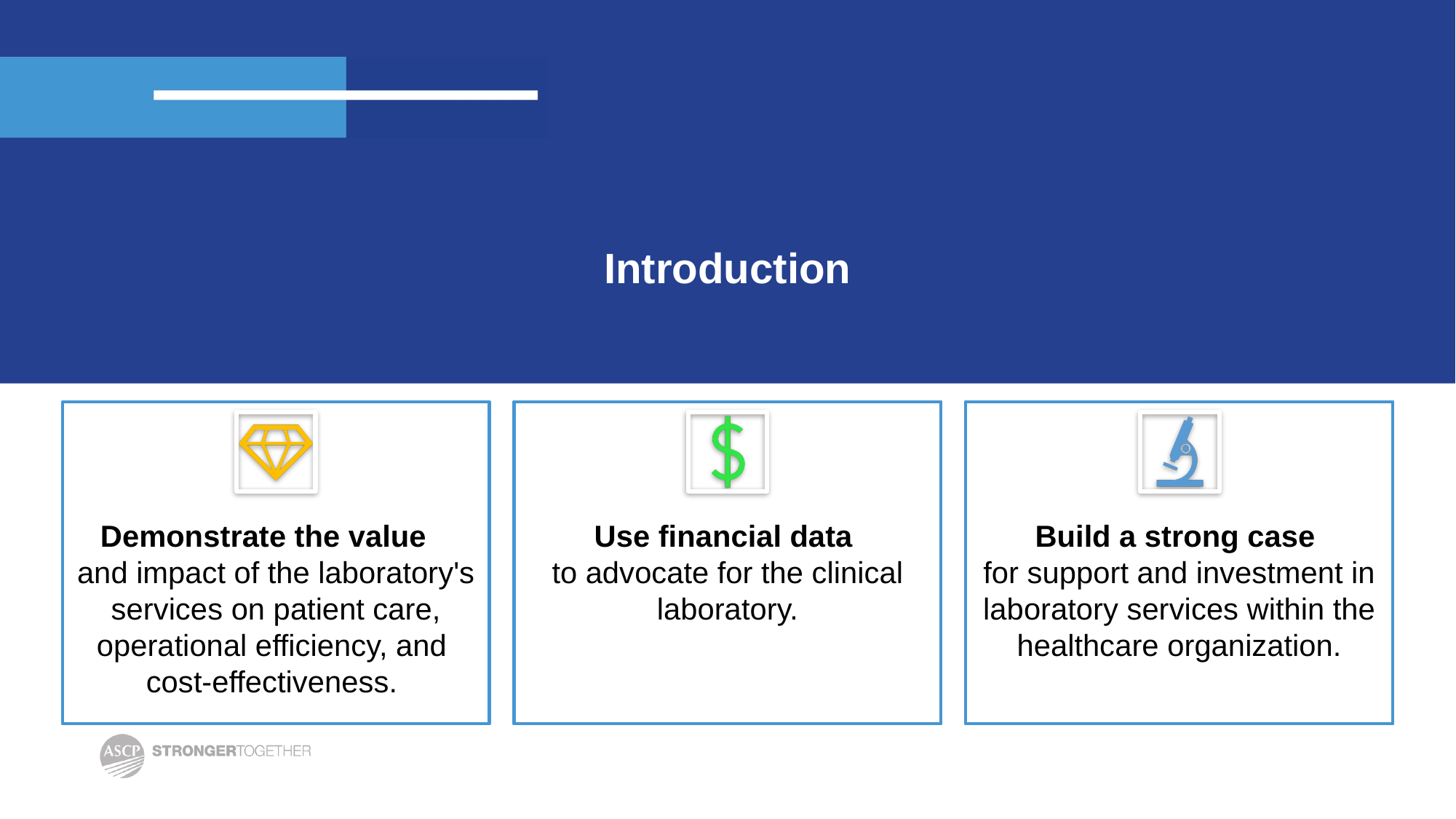

# Introduction

Demonstrate the value    and impact of the laboratory's services on patient care, operational efficiency, and
cost-effectiveness.

Use financial data
to advocate for the clinical laboratory.

Build a strong case
for support and investment in laboratory services within the healthcare organization.